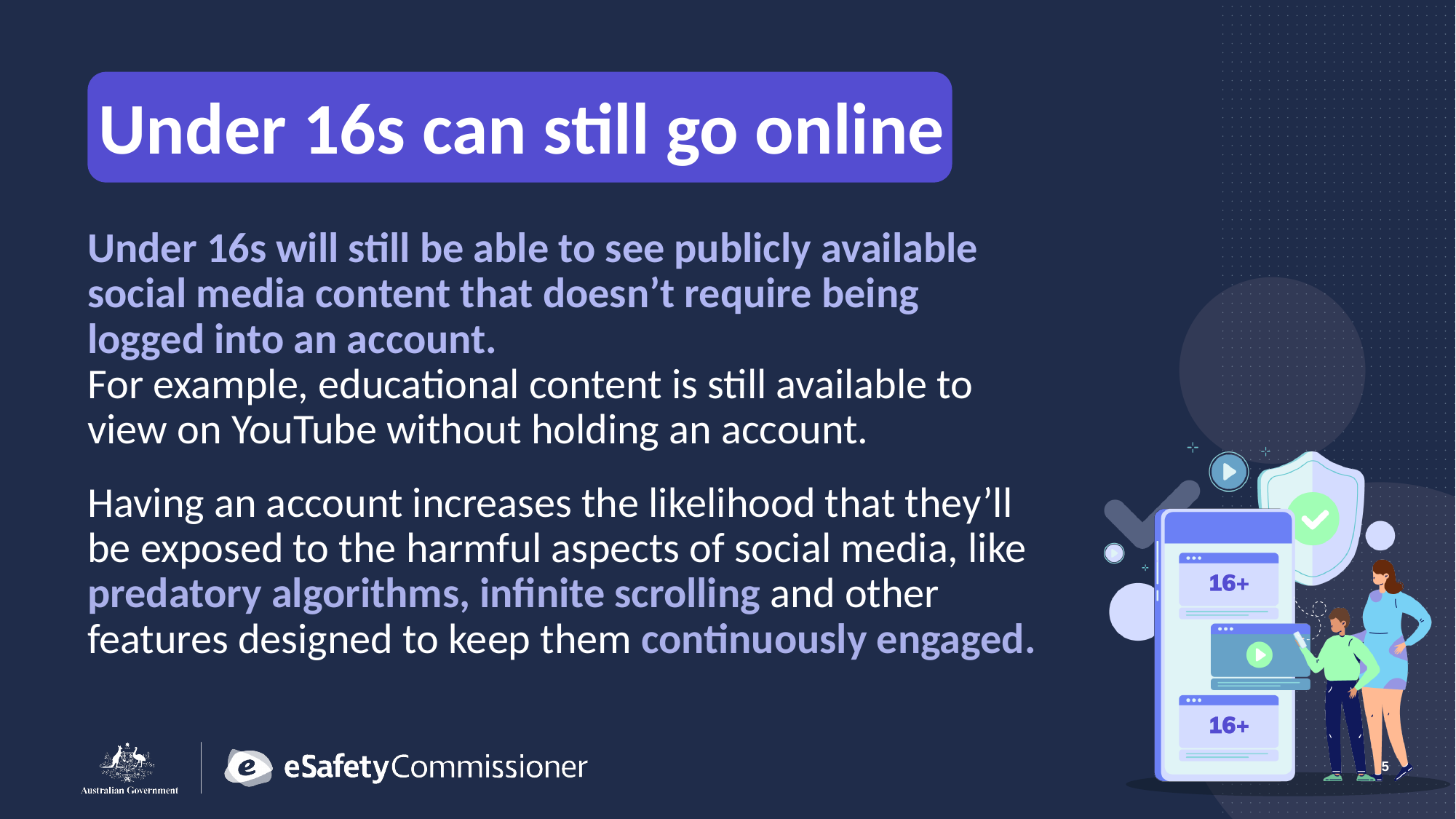

Under 16s can still go online
Under 16s will still be able to see publicly available social media content that doesn’t require being logged into an account.
For example, educational content is still available to view on YouTube without holding an account.
Having an account increases the likelihood that they’ll be exposed to the harmful aspects of social media, like predatory algorithms, infinite scrolling and other features designed to keep them continuously engaged.